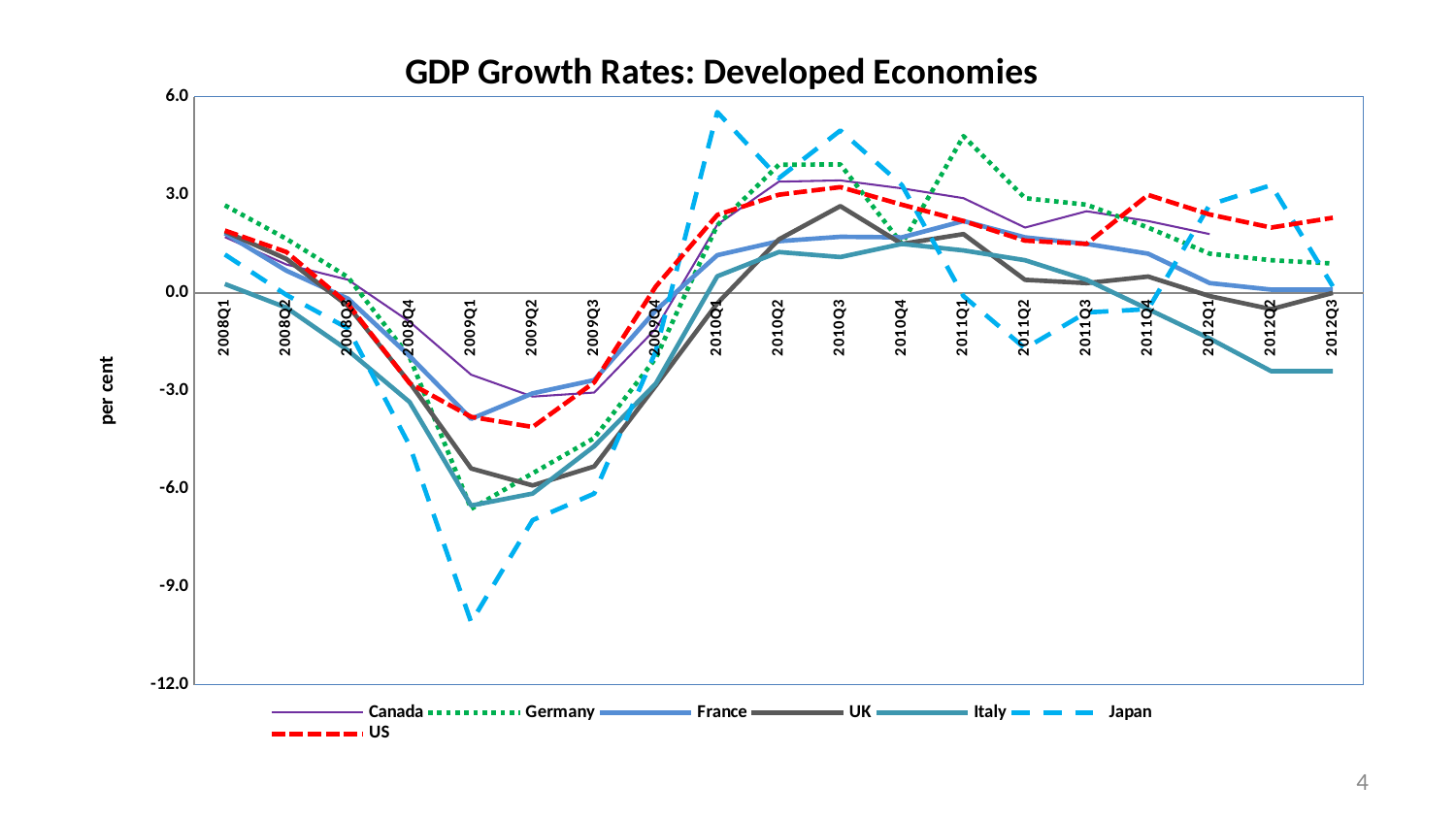

### Chart: GDP Growth Rates: Developed Economies

| Category | Canada | Germany | France | UK | Italy | Japan | US |
|---|---|---|---|---|---|---|---|
| 2008Q1 | 1.7090837320030958 | 2.680520501554316 | 1.8254165664546085 | 1.8821588286442608 | 0.27132372629048634 | 1.17430868964935 | 1.9091957426492787 |
| 2008Q2 | 0.867142656661754 | 1.6544959798695515 | 0.6787912698080963 | 1.0380985686236983 | -0.45445510542944845 | -0.06342309983818312 | 1.2498005772076386 |
| 2008Q3 | 0.4033477345072518 | 0.4778204282196402 | -0.17751308709639477 | -0.4012822445785238 | -1.7626090585604044 | -1.0897909311012761 | -0.3391494533089373 |
| 2008Q4 | -0.8818000481745542 | -1.9653858034547922 | -1.9351623901254538 | -2.7455383463975935 | -3.3430478982192966 | -4.674393703895592 | -2.7672409417009516 |
| 2009Q1 | -2.5068090411702277 | -6.6181899862120845 | -3.859612912436266 | -5.380359702885234 | -6.515919640251788 | -10.088440819003079 | -3.797833266412 |
| 2009Q2 | -3.178011226614083 | -5.527399504043222 | -3.0763589895385732 | -5.898483976234747 | -6.148098452378767 | -6.9604088617914455 | -4.109585822585234 |
| 2009Q3 | -3.0534541089537477 | -4.4473579569377355 | -2.6712705990355623 | -5.3186851512773545 | -4.69843665841296 | -6.1506953768527755 | -2.74284924110653 |
| 2009Q4 | -1.0997108026954838 | -2.000093109845418 | -0.5371322819589854 | -2.844026251892861 | -2.7808928193323696 | -1.7899532298602603 | 0.19471020649115645 |
| 2010Q1 | 2.088542432710693 | 2.0715552004167503 | 1.1542915399525258 | -0.32460227483721665 | 0.5077896101721777 | 5.537456288884727 | 2.3861086647817986 |
| 2010Q2 | 3.405974248074285 | 3.9228706382110667 | 1.582735925792753 | 1.6366505080945495 | 1.2498573999438753 | 3.513181836875908 | 3.0046798145778877 |
| 2010Q3 | 3.4435515275958575 | 3.9340229747037565 | 1.717936312118229 | 2.6551682774402026 | 1.0967229709524466 | 4.9733361720028695 | 3.239304780206848 |
| 2010Q4 | 3.2 | 1.5 | 1.7000000000000017 | 1.5 | 1.5 | 3.3 | 2.7 |
| 2011Q1 | 2.9 | 4.8 | 2.2 | 1.8 | 1.3 | -0.1 | 2.2 |
| 2011Q2 | 2.0 | 2.9 | 1.7000000000000017 | 0.4 | 1.0 | -1.7000000000000017 | 1.6 |
| 2011Q3 | 2.5 | 2.7 | 1.5 | 0.3000000000000003 | 0.4 | -0.6000000000000006 | 1.5 |
| 2011Q4 | 2.2 | 2.0 | 1.2 | 0.5 | -0.5 | -0.5 | 3.0 |
| 2012Q1 | 1.8 | 1.2 | 0.3000000000000003 | -0.1 | -1.4 | 2.7 | 2.4 |
| 2012Q2 | None | 1.0 | 0.1 | -0.5 | -2.4 | 3.3 | 2.0 |
| 2012Q3 | None | 0.9 | 0.1 | 0.0 | -2.4 | 0.2 | 2.3 |
4